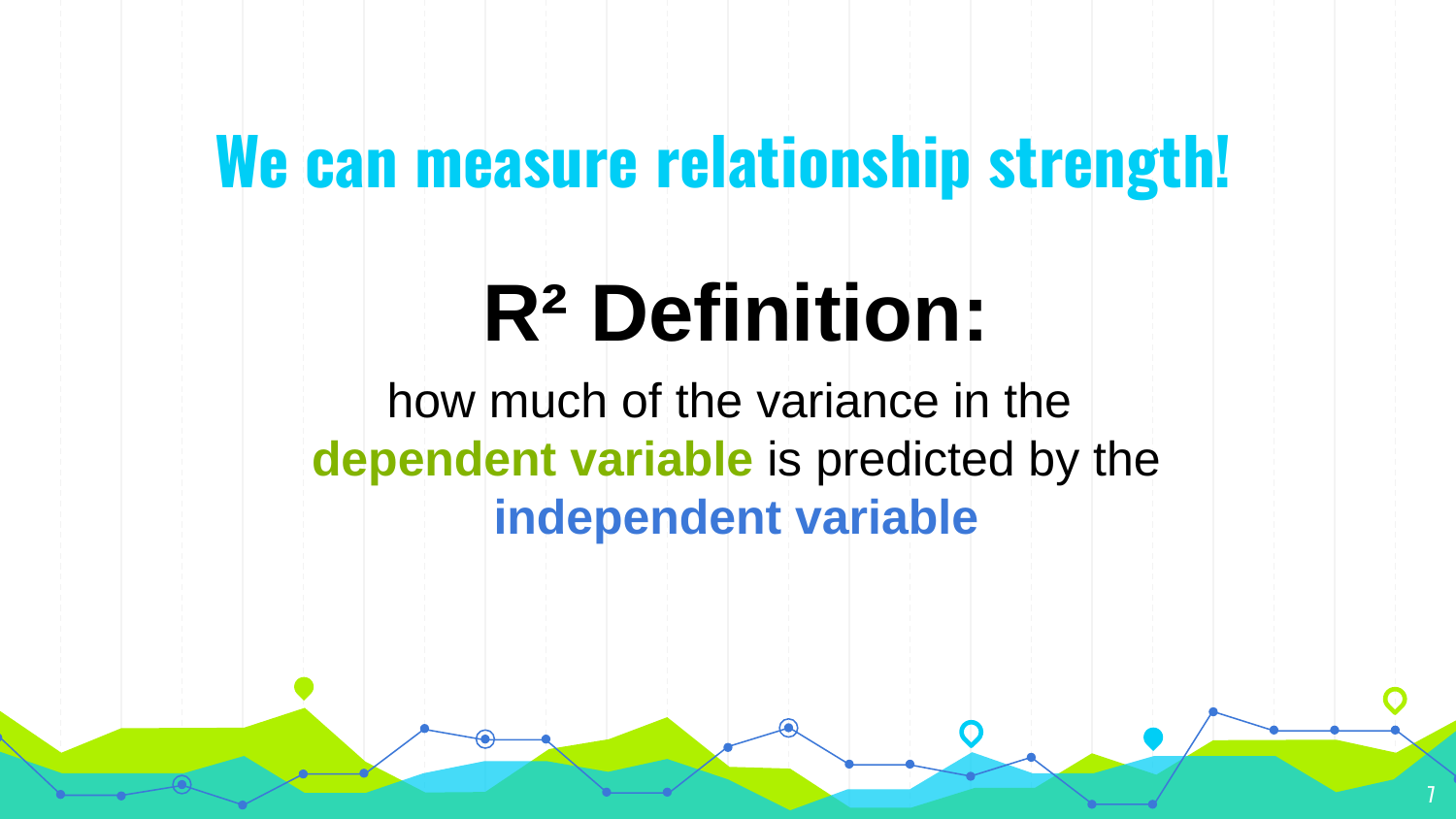

# We can measure relationship strength!
R² Definition:
how much of the variance in the
dependent variable is predicted by the independent variable
7